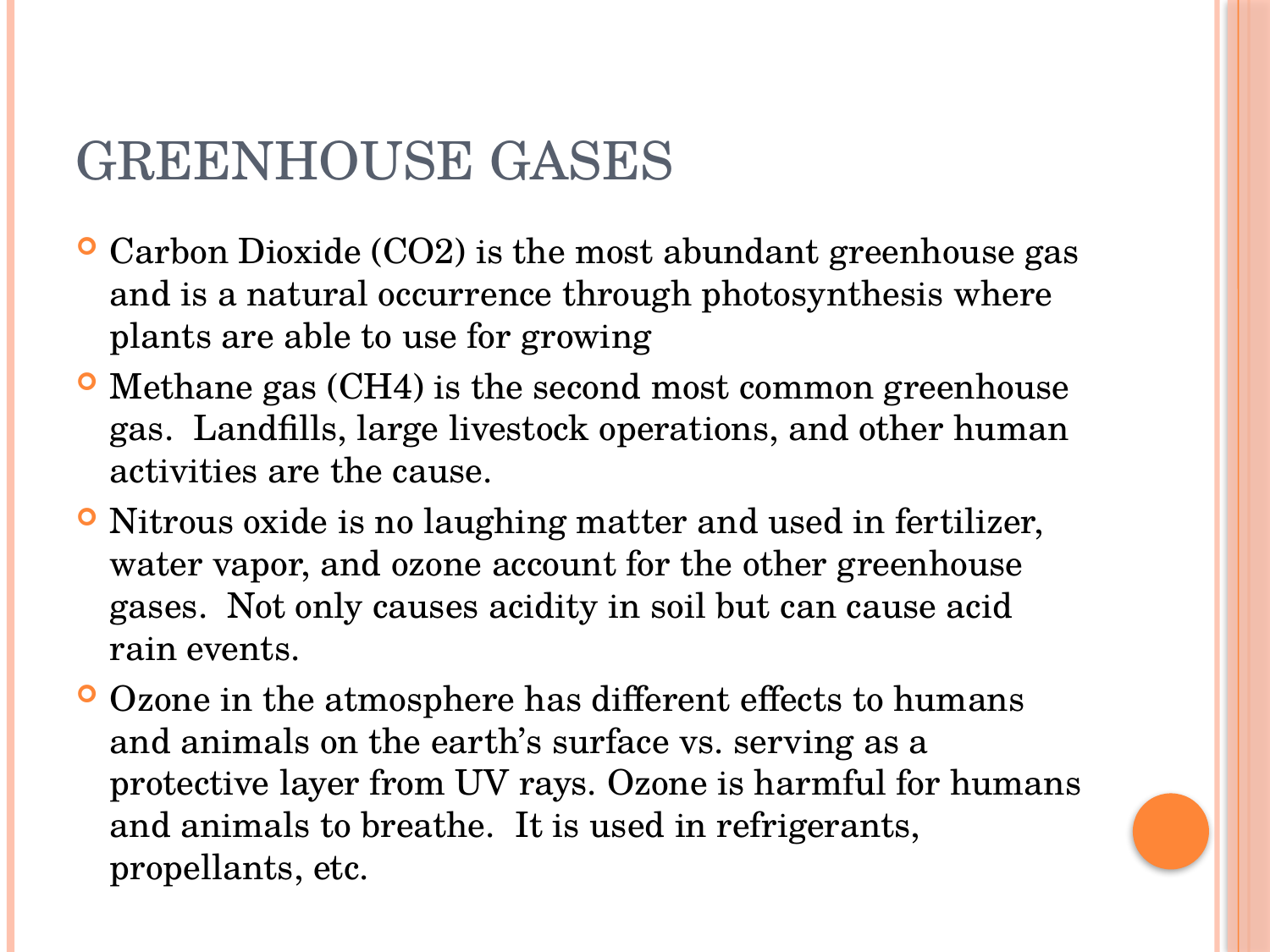

# Greenhouse gases
Carbon Dioxide (CO2) is the most abundant greenhouse gas and is a natural occurrence through photosynthesis where plants are able to use for growing
Methane gas (CH4) is the second most common greenhouse gas.  Landfills, large livestock operations, and other human activities are the cause.
Nitrous oxide is no laughing matter and used in fertilizer, water vapor, and ozone account for the other greenhouse gases.  Not only causes acidity in soil but can cause acid rain events.
Ozone in the atmosphere has different effects to humans and animals on the earth’s surface vs. serving as a protective layer from UV rays. Ozone is harmful for humans and animals to breathe.  It is used in refrigerants, propellants, etc.